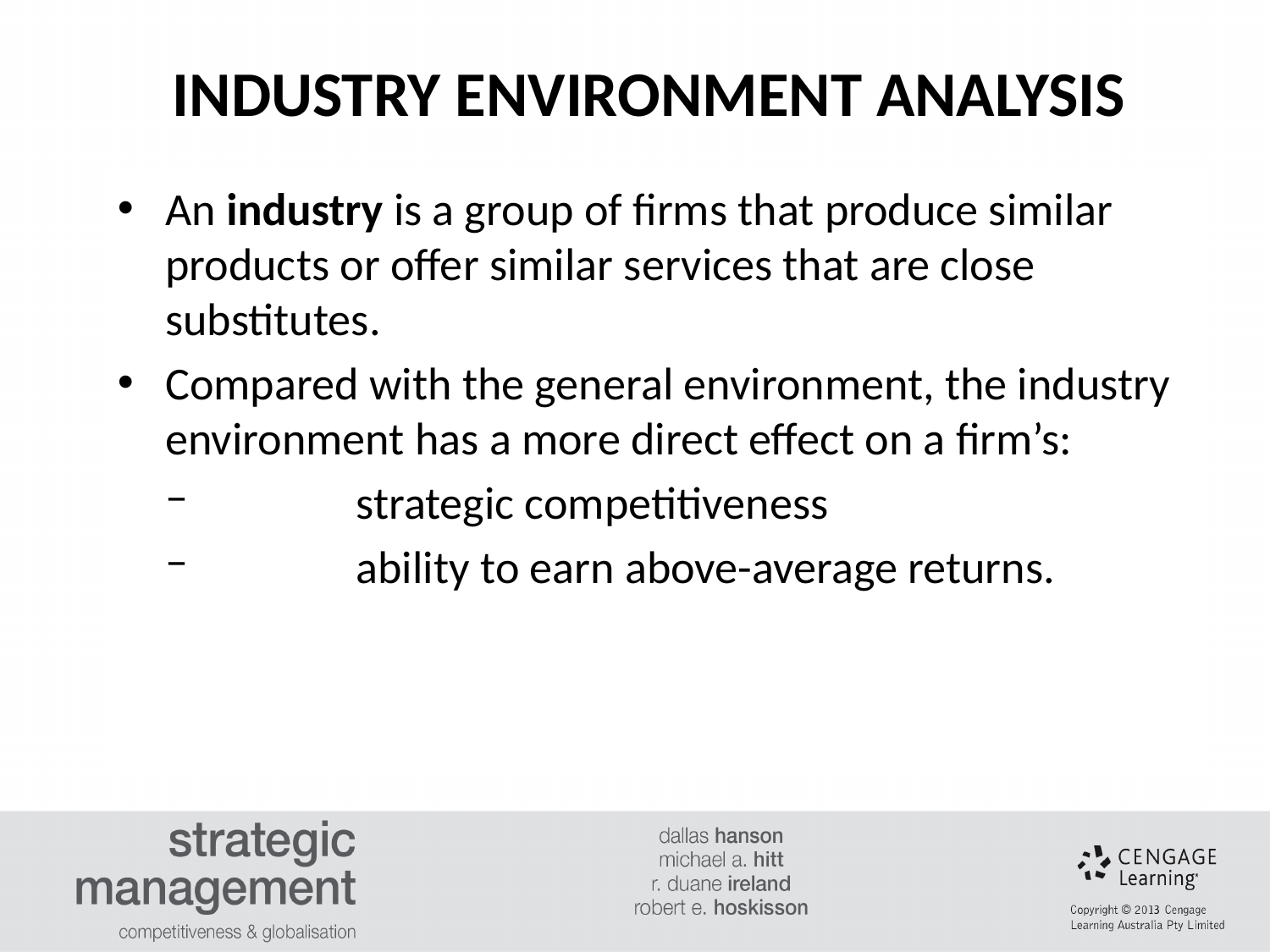

INDUSTRY ENVIRONMENT ANALYSIS
#
An industry is a group of firms that produce similar products or offer similar services that are close substitutes.
Compared with the general environment, the industry environment has a more direct effect on a firm’s:
	strategic competitiveness
	ability to earn above-average returns.